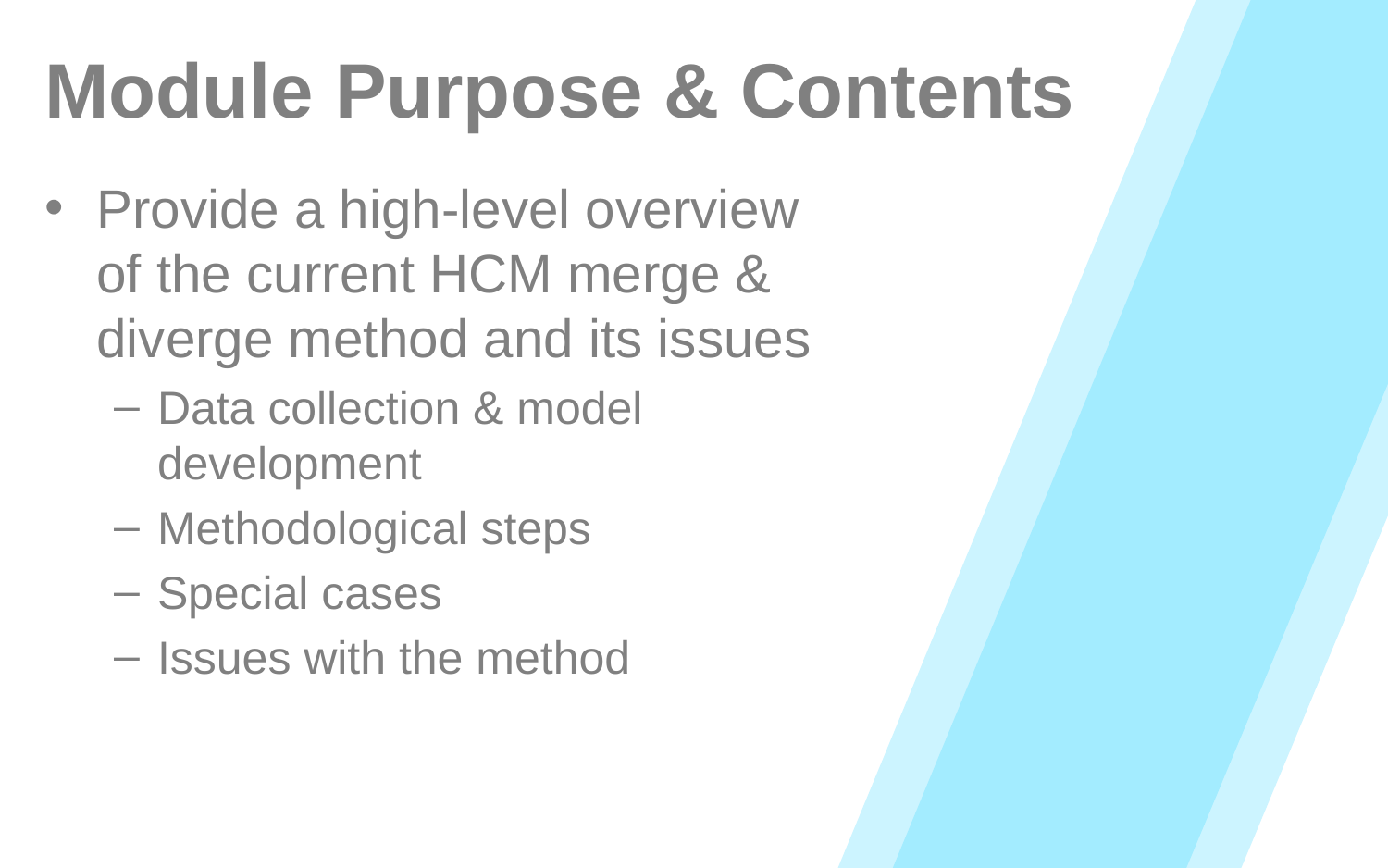

# Module Purpose & Contents
Provide a high-level overview of the current HCM merge & diverge method and its issues
Data collection & model development
Methodological steps
Special cases
Issues with the method